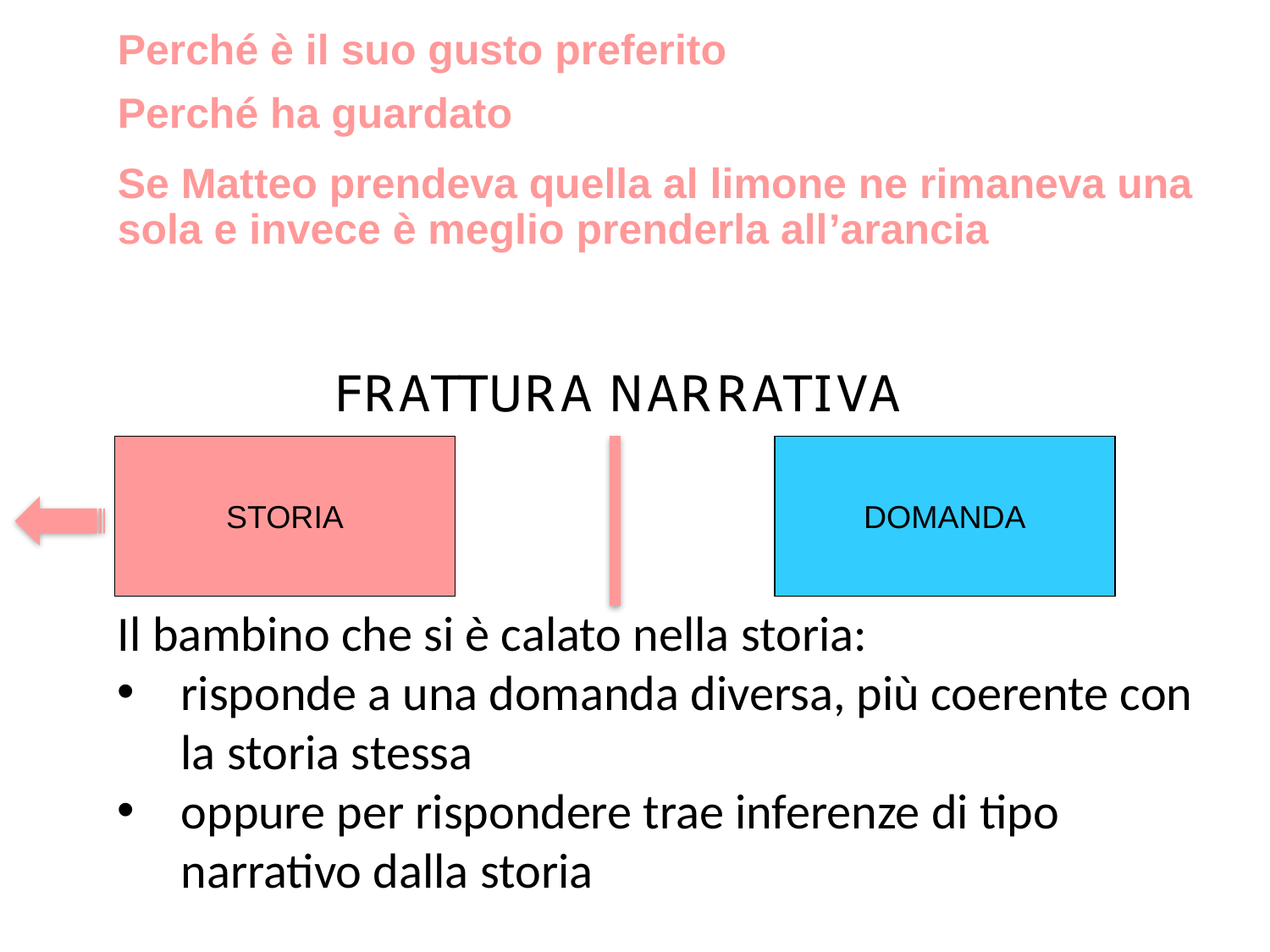

Perché è il suo gusto preferito
Perché ha guardato
Se Matteo prendeva quella al limone ne rimaneva una sola e invece è meglio prenderla all’arancia

FRATTURA NARRATIVA
STORIA
DOMANDA

Il bambino che si è calato nella storia:
risponde a una domanda diversa, più coerente con la storia stessa
oppure per rispondere trae inferenze di tipo narrativo dalla storia